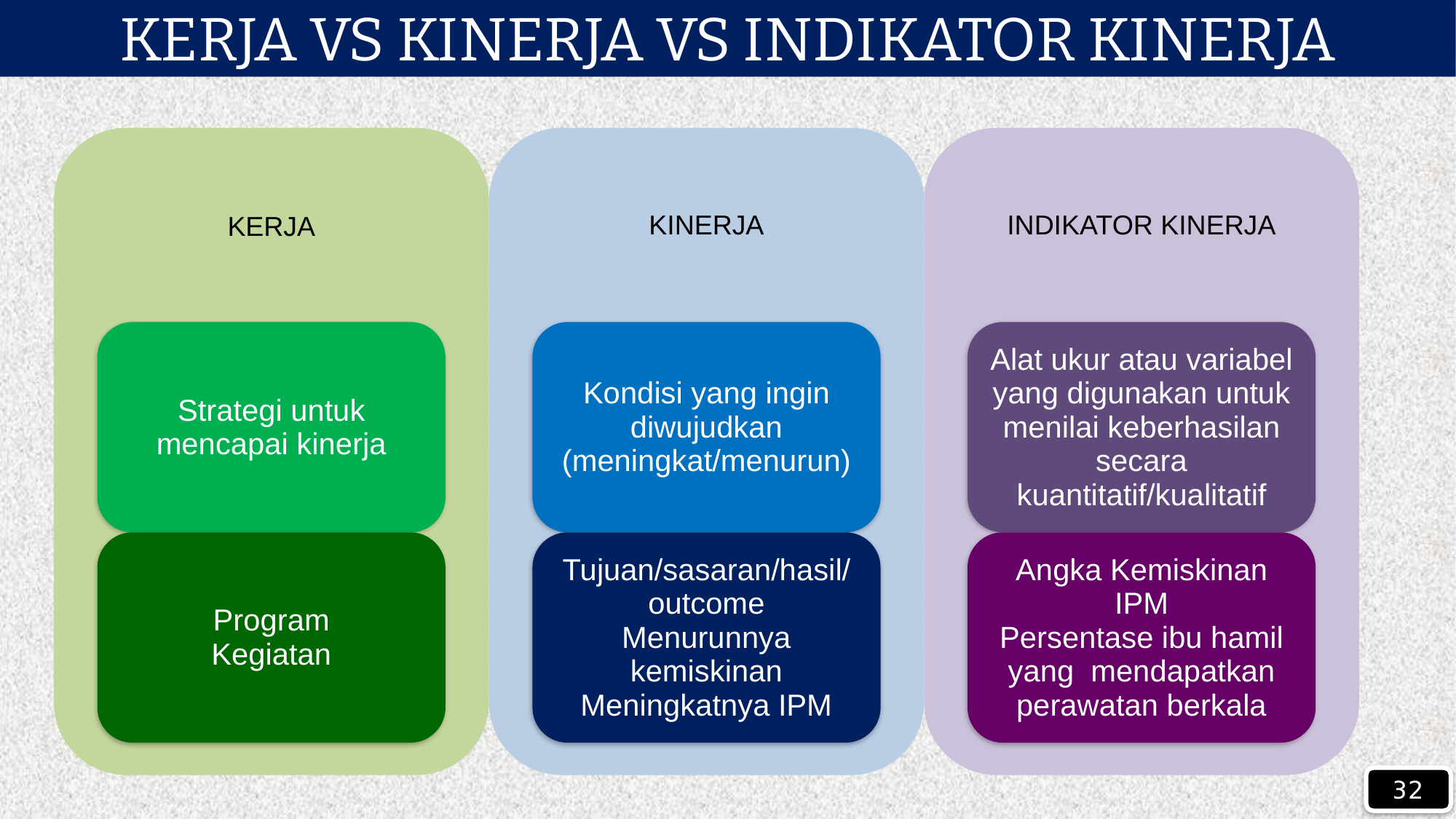

KERJA VS KINERJA VS INDIKATOR KINERJA
KERJA
Strategi untuk mencapai kinerja
Program
Kegiatan
KINERJA
Kondisi yang ingin diwujudkan (meningkat/menurun)
Tujuan/sasaran/hasil/outcome
Menurunnya kemiskinan
Meningkatnya IPM
INDIKATOR KINERJA
Alat ukur atau variabel yang digunakan untuk menilai keberhasilan secara kuantitatif/kualitatif
Angka Kemiskinan
IPM
Persentase ibu hamil yang  mendapatkan perawatan berkala
32